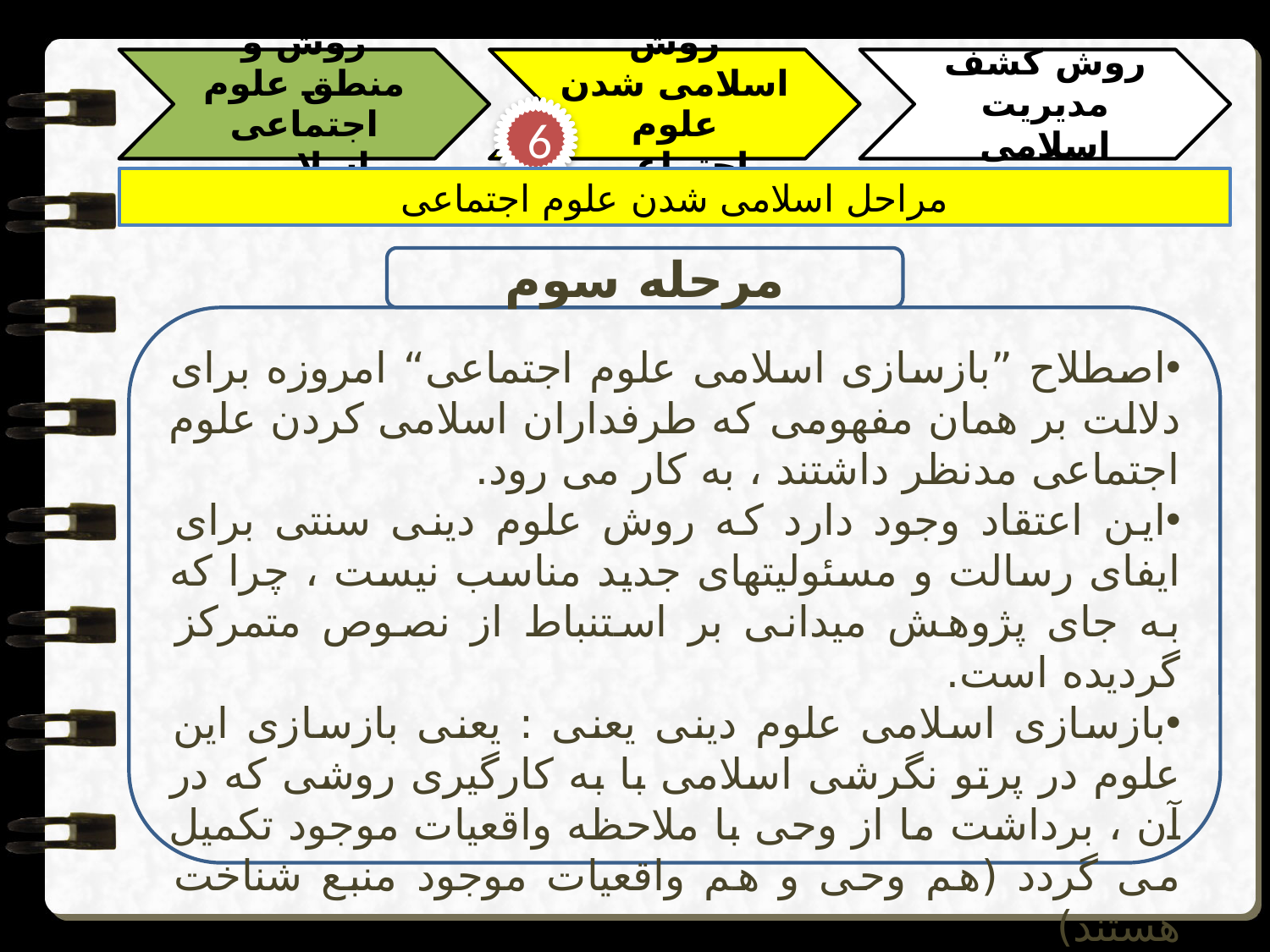

6
مراحل اسلامی شدن علوم اجتماعی
مرحله سوم
اصطلاح ”بازسازی اسلامی علوم اجتماعی“ امروزه برای دلالت بر همان مفهومی که طرفداران اسلامی کردن علوم اجتماعی مدنظر داشتند ، به کار می رود.
این اعتقاد وجود دارد که روش علوم دینی سنتی برای ایفای رسالت و مسئولیتهای جدید مناسب نیست ، چرا که به جای پژوهش میدانی بر استنباط از نصوص متمرکز گردیده است.
بازسازی اسلامی علوم دینی یعنی : یعنی بازسازی این علوم در پرتو نگرشی اسلامی با به کارگیری روشی که در آن ، برداشت ما از وحی با ملاحظه واقعیات موجود تکمیل می گردد (هم وحی و هم واقعیات موجود منبع شناخت هستند)
دوران آمادگی برای منتقل شدن از بحث درباره ماهیت و زمینه های بازسازی به مباحث معین و درونی برای راه یابی به نتایج عملی راهگشا و کاربردی.